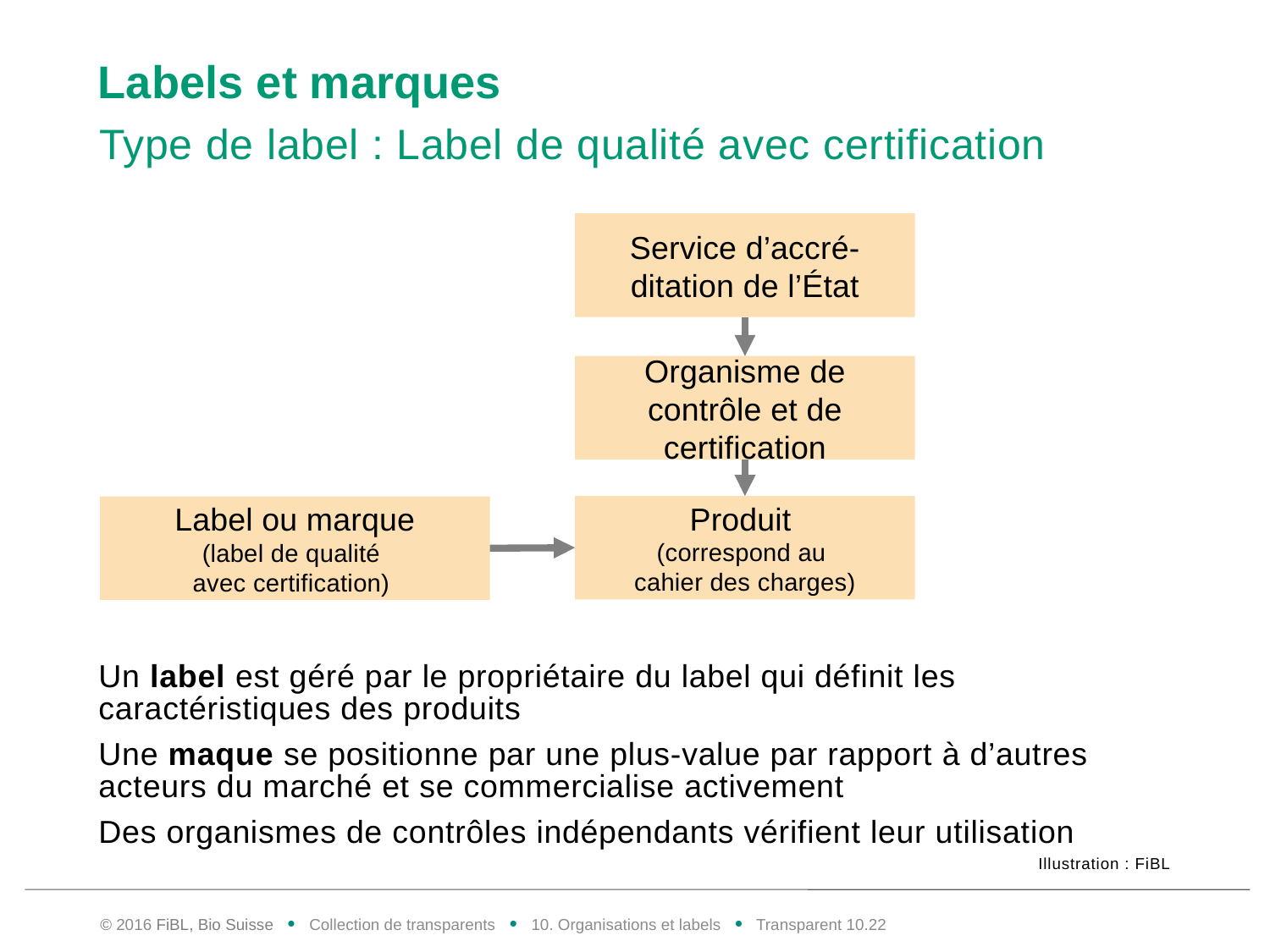

# Labels et marques
Type de label : Label de qualité avec certification
Service d’accré-ditation de l’État
Organisme de contrôle et de certification
Produit
(correspond au
cahier des charges)
Label ou marque
(label de qualité
avec certification)
Un label est géré par le propriétaire du label qui définit les caractéristiques des produits
Une maque se positionne par une plus-value par rapport à d’autres acteurs du marché et se commercialise activement
Des organismes de contrôles indépendants vérifient leur utilisation
Illustration : FiBL
© 2016 FiBL, Bio Suisse   •   Collection de transparents   •   10. Organisations et labels   •   Transparent 10.22